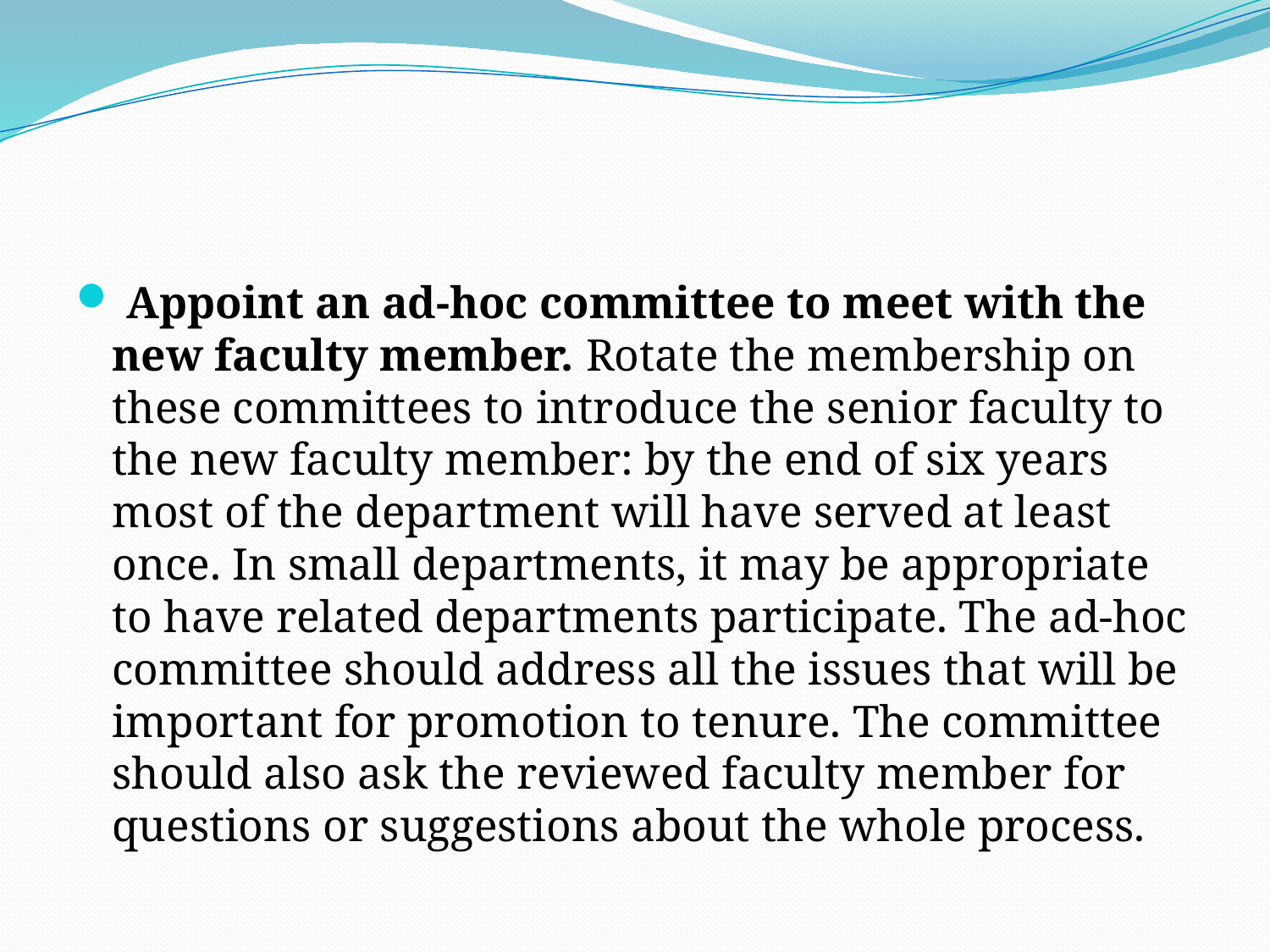

#
 Appoint an ad-hoc committee to meet with the new faculty member. Rotate the membership on these committees to introduce the senior faculty to the new faculty member: by the end of six years most of the department will have served at least once. In small departments, it may be appropriate to have related departments participate. The ad-hoc committee should address all the issues that will be important for promotion to tenure. The committee should also ask the reviewed faculty member for questions or suggestions about the whole process.